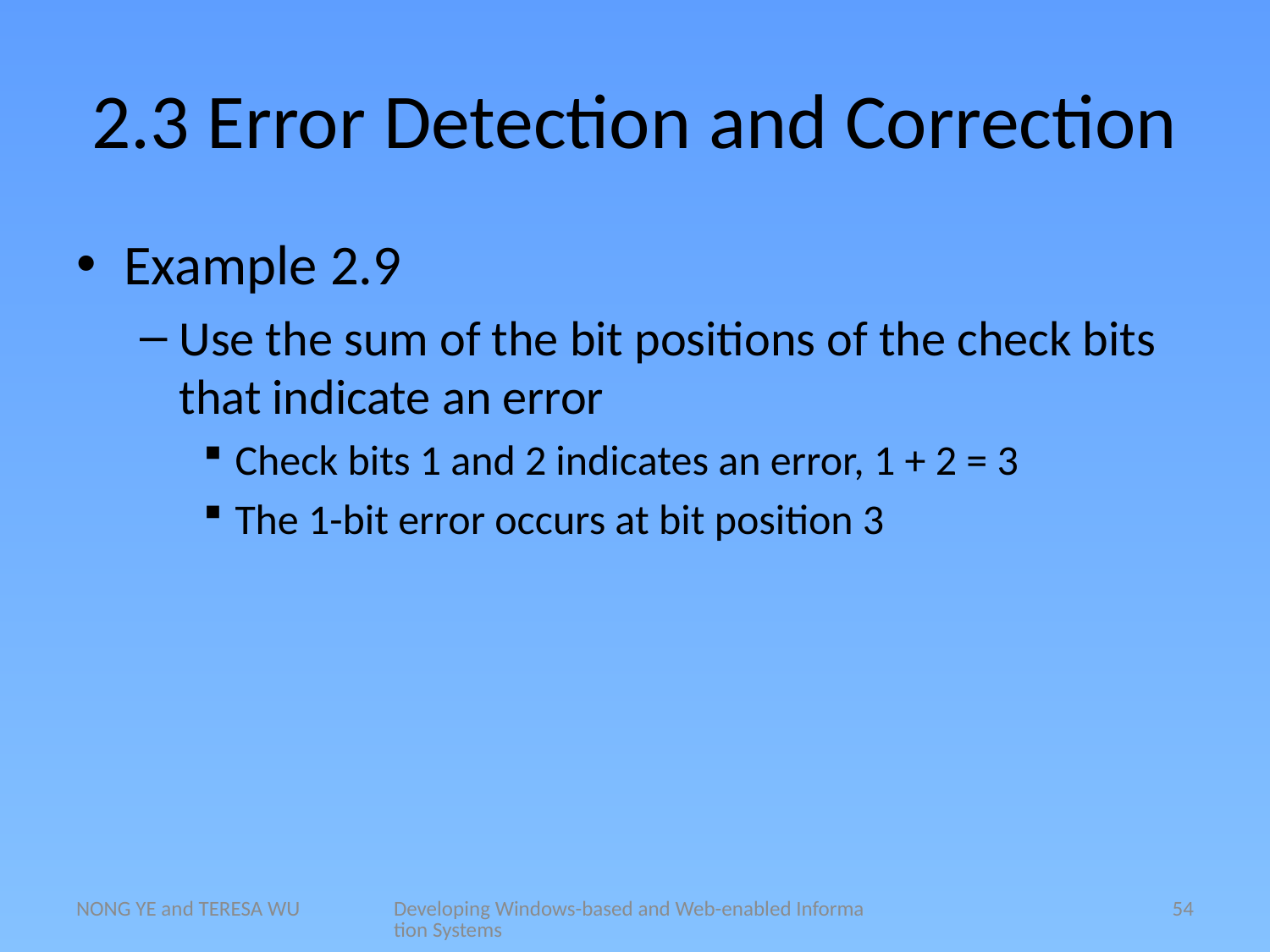

# 2.3 Error Detection and Correction
Example 2.9
Use the sum of the bit positions of the check bits that indicate an error
Check bits 1 and 2 indicates an error, 1 + 2 = 3
The 1-bit error occurs at bit position 3

NONG YE and TERESA WU
Developing Windows-based and Web-enabled Information Systems
54